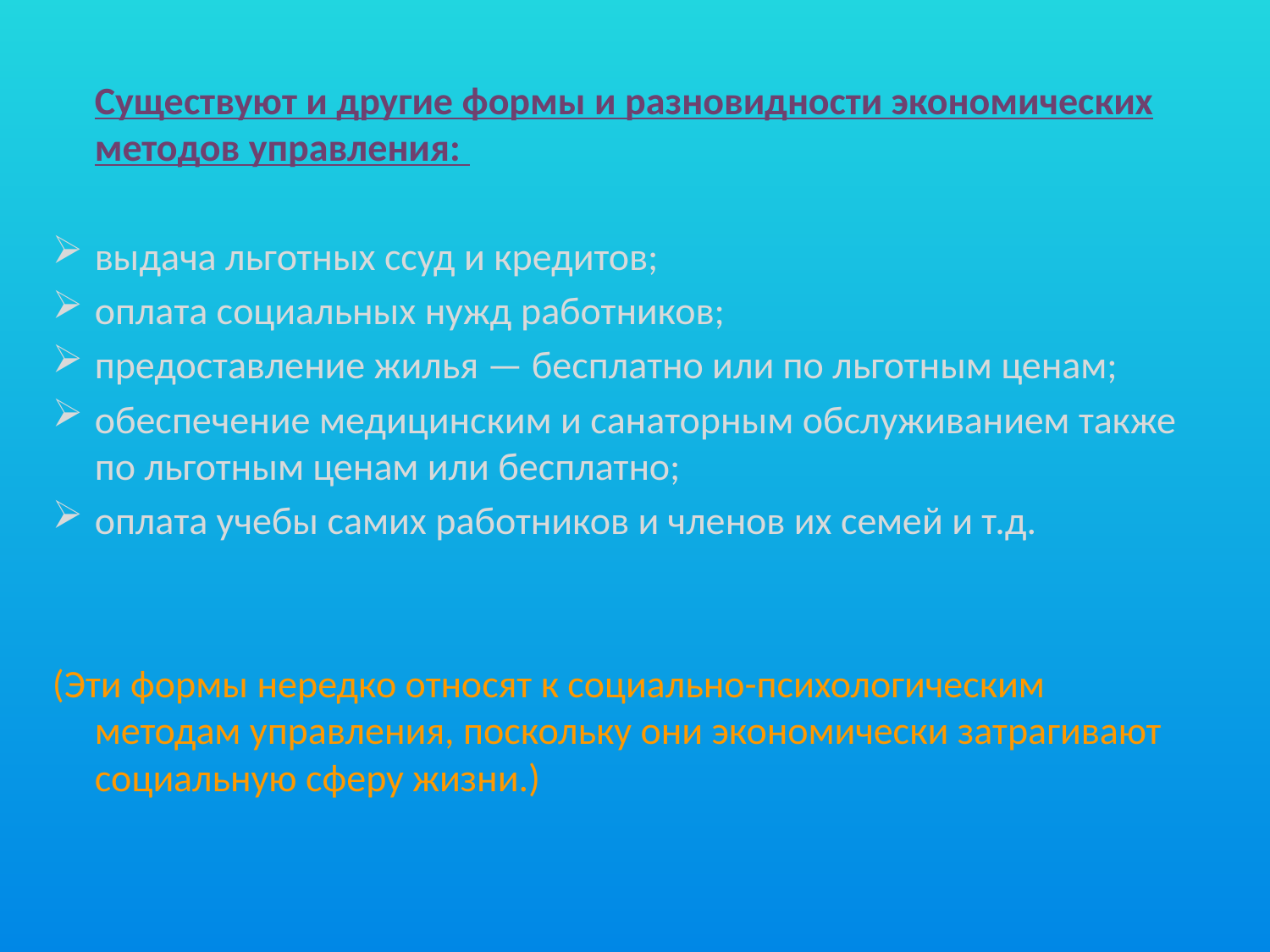

Существуют и другие формы и разновидности экономических методов управления:

выдача льготных ссуд и кредитов;
оплата социальных нужд работников;
предоставление жилья — бесплатно или по льготным ценам;
обеспечение медицинским и санаторным обслуживанием также по льготным ценам или бесплатно;
оплата учебы самих работников и членов их семей и т.д.

(Эти формы нередко относят к социально-психологическим методам управления, поскольку они экономически затрагивают социальную сферу жизни.)